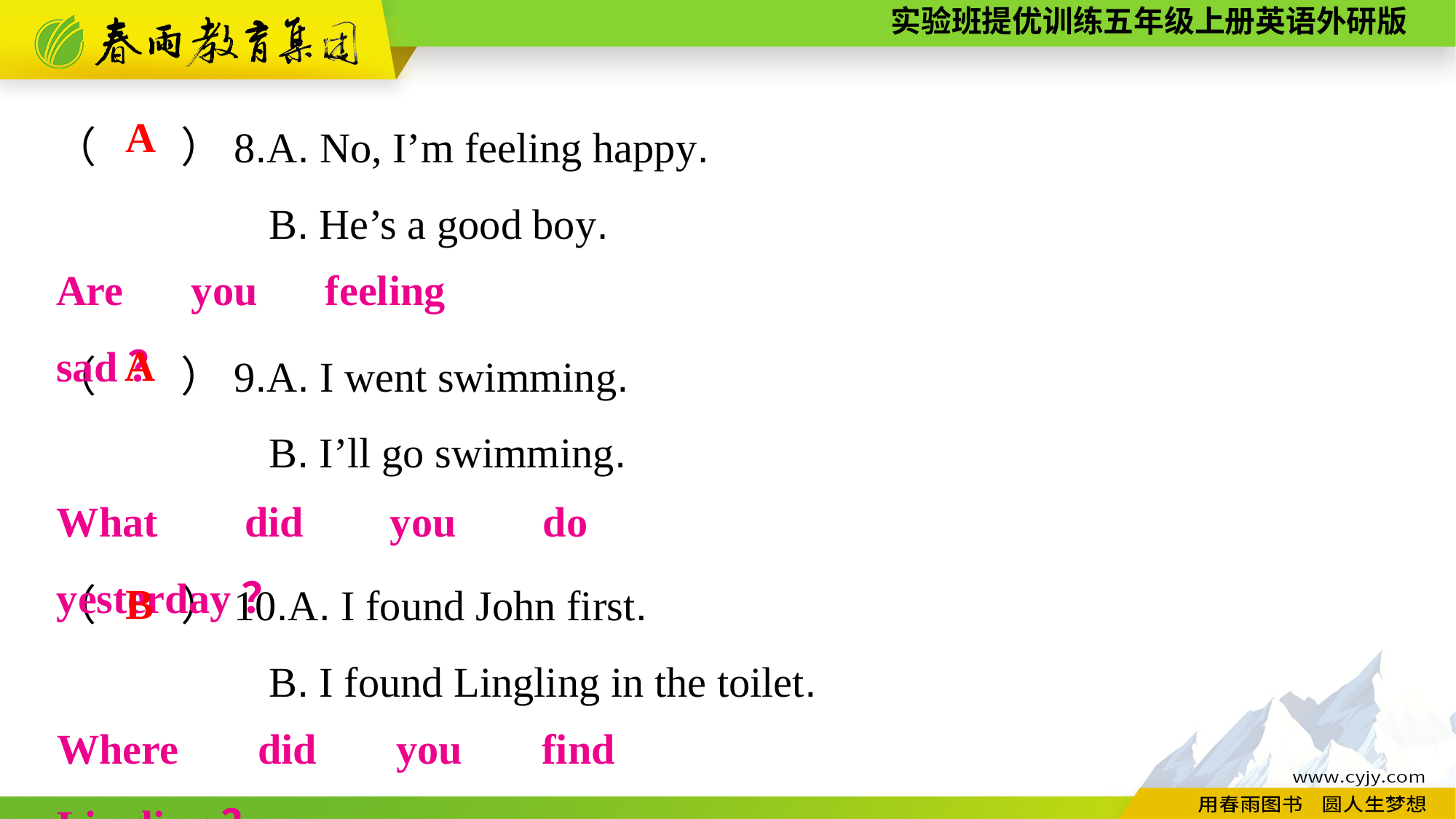

（　　）8.A. No, I’m feeling happy.
B. He’s a good boy.

（　　）9.A. I went swimming.
B. I’ll go swimming.

（　　）10.A. I found John first.
B. I found Lingling in the toilet.
A
Are you feeling sad？
A
What did you do yesterday？
B
Where did you find Lingling？